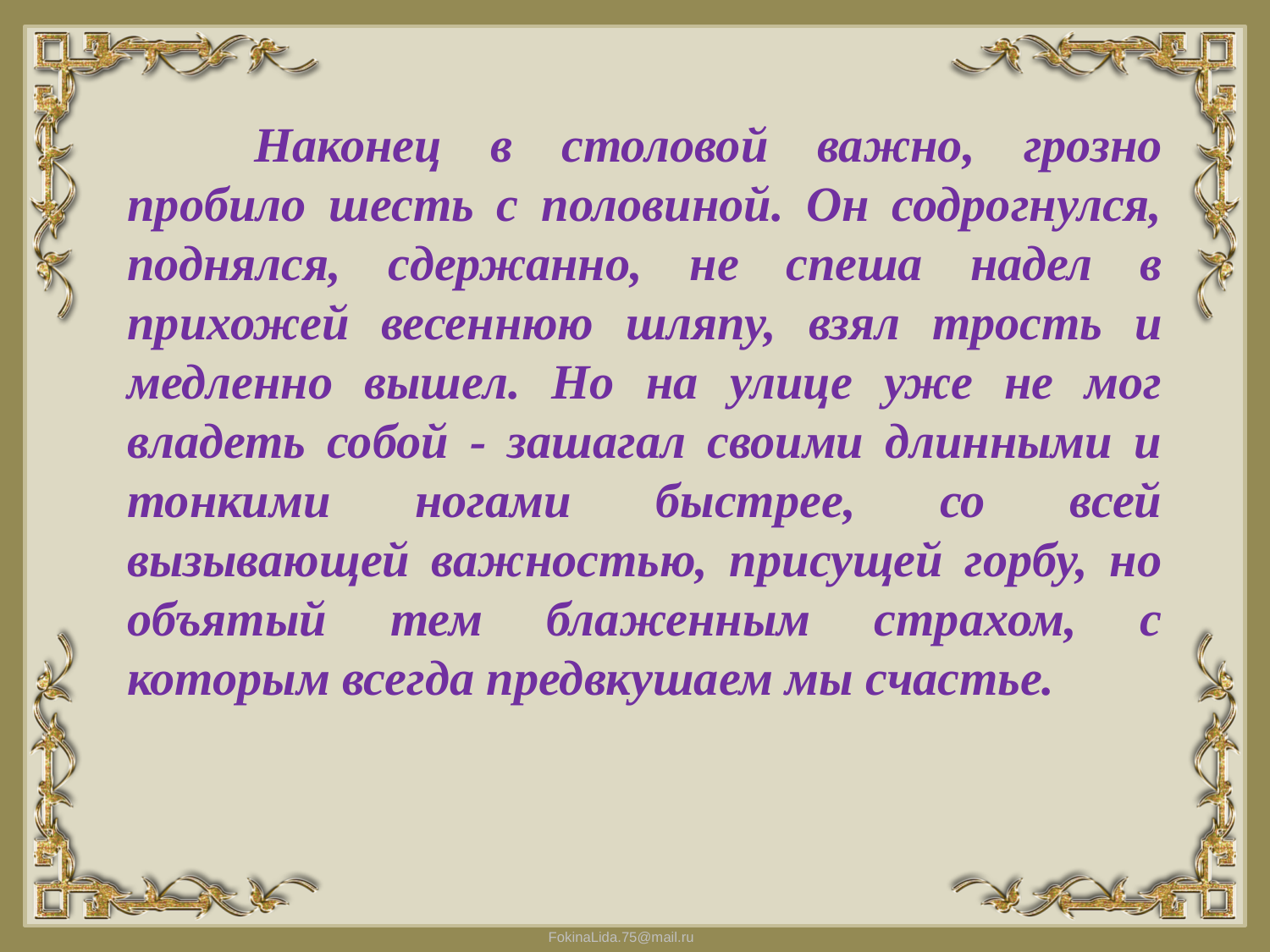

Наконец в столовой важно, грозно пробило шесть с половиной. Он содрогнулся, поднялся, сдержанно, не спеша надел в прихожей весеннюю шляпу, взял трость и медленно вышел. Но на улице уже не мог владеть собой - зашагал своими длинными и тонкими ногами быстрее, со всей вызывающей важностью, присущей горбу, но объятый тем блаженным страхом, с которым всегда предвкушаем мы счастье.